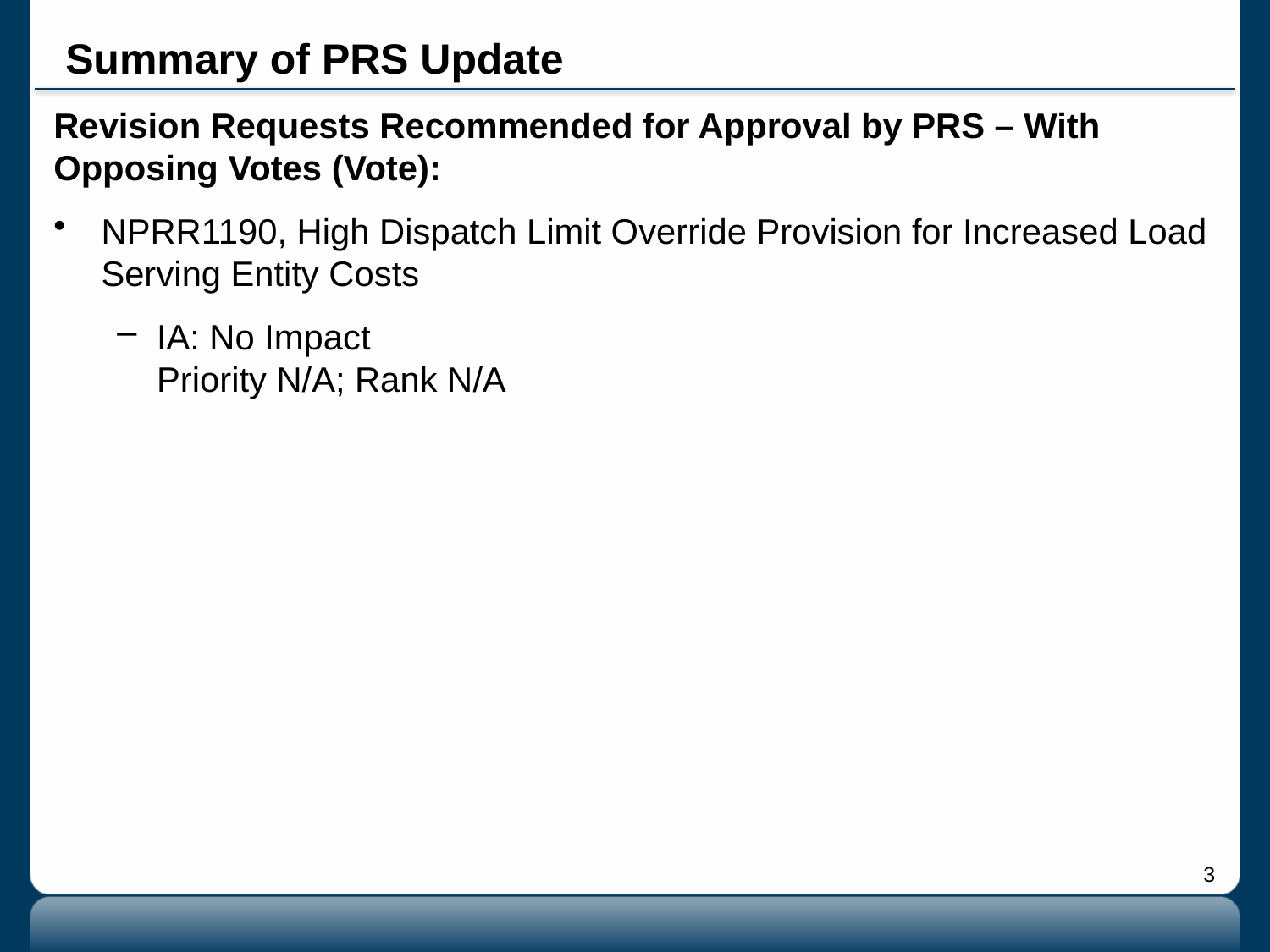

# Summary of PRS Update
Revision Requests Recommended for Approval by PRS – With Opposing Votes (Vote):
NPRR1190, High Dispatch Limit Override Provision for Increased Load Serving Entity Costs
IA: No Impact							Priority N/A; Rank N/A